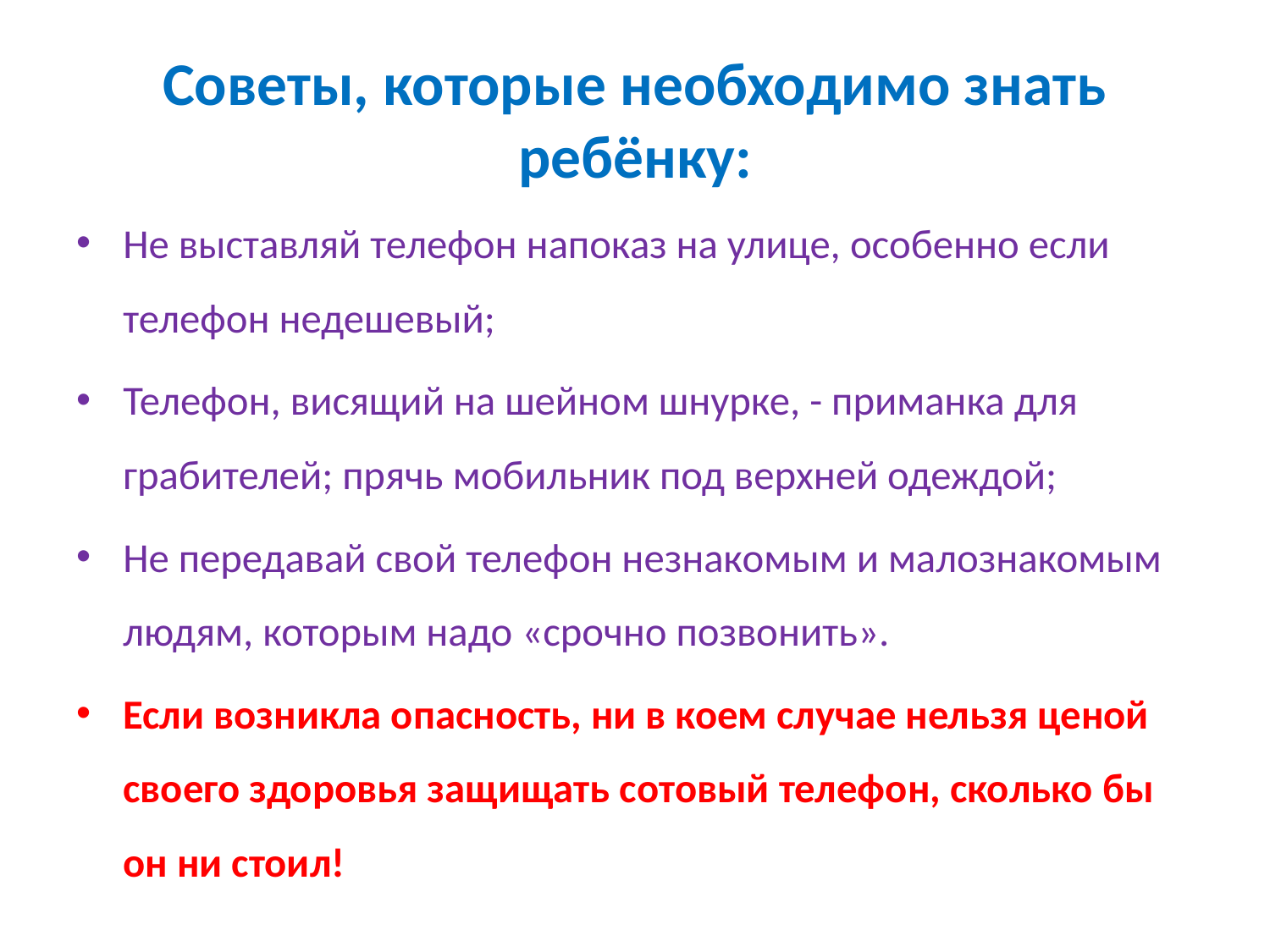

# Советы, которые необходимо знать ребёнку:
Не выставляй телефон напоказ на улице, особенно если телефон недешевый;
Телефон, висящий на шейном шнурке, - приманка для грабителей; прячь мобильник под верхней одеждой;
Не передавай свой телефон незнакомым и малознакомым людям, которым надо «срочно позвонить».
Если возникла опасность, ни в коем случае нельзя ценой своего здоровья защищать сотовый телефон, сколько бы он ни стоил!